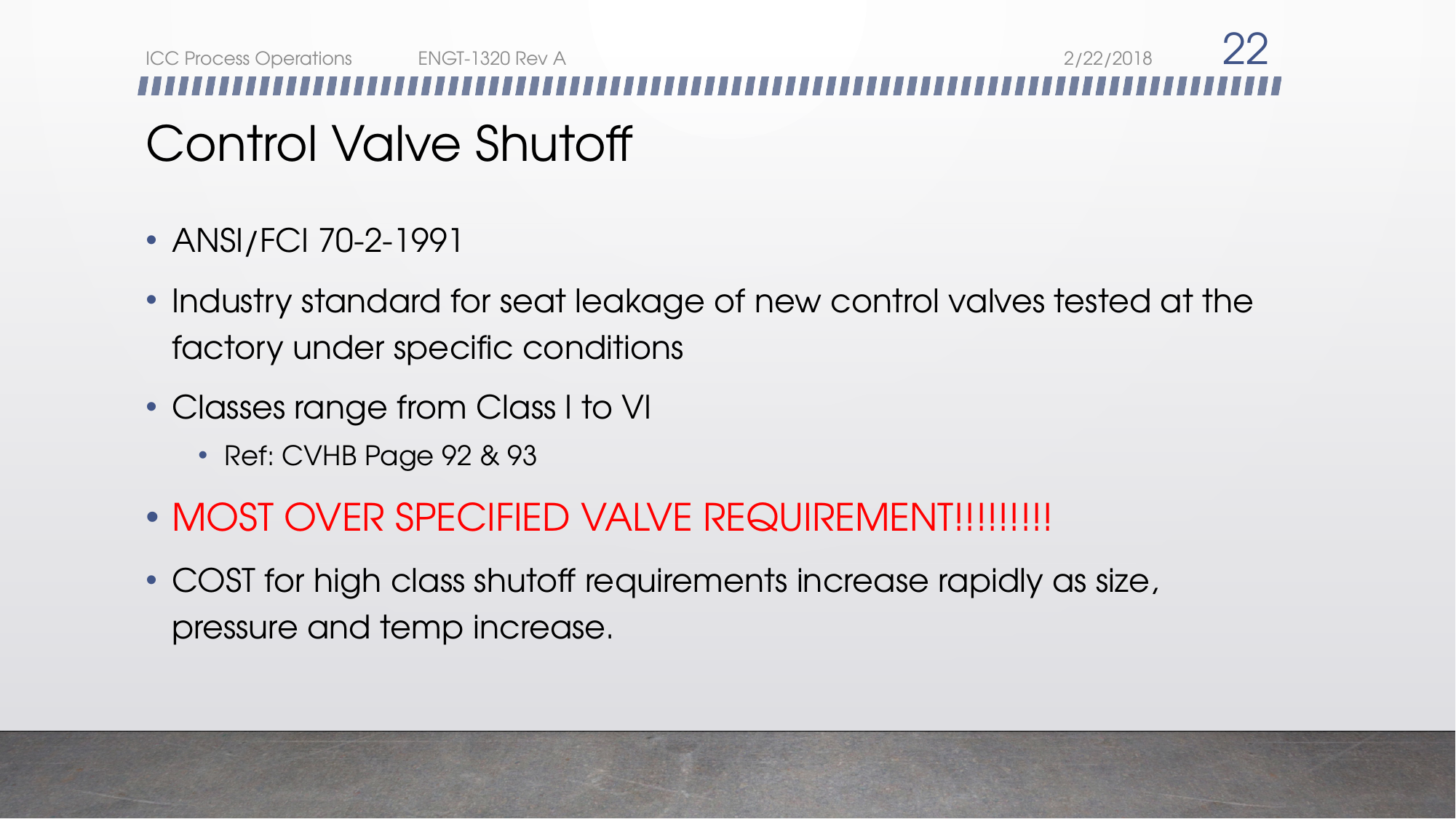

22
ICC Process Operations             ENGT-1320 Rev A
2/22/2018
# Control Valve Shutoff
ANSI/FCI 70-2-1991
Industry standard for seat leakage of new control valves tested at the factory under specific conditions
Classes range from Class I to VI
Ref: CVHB Page 92 & 93
MOST OVER SPECIFIED VALVE REQUIREMENT!!!!!!!!!
COST for high class shutoff requirements increase rapidly as size, pressure and temp increase.